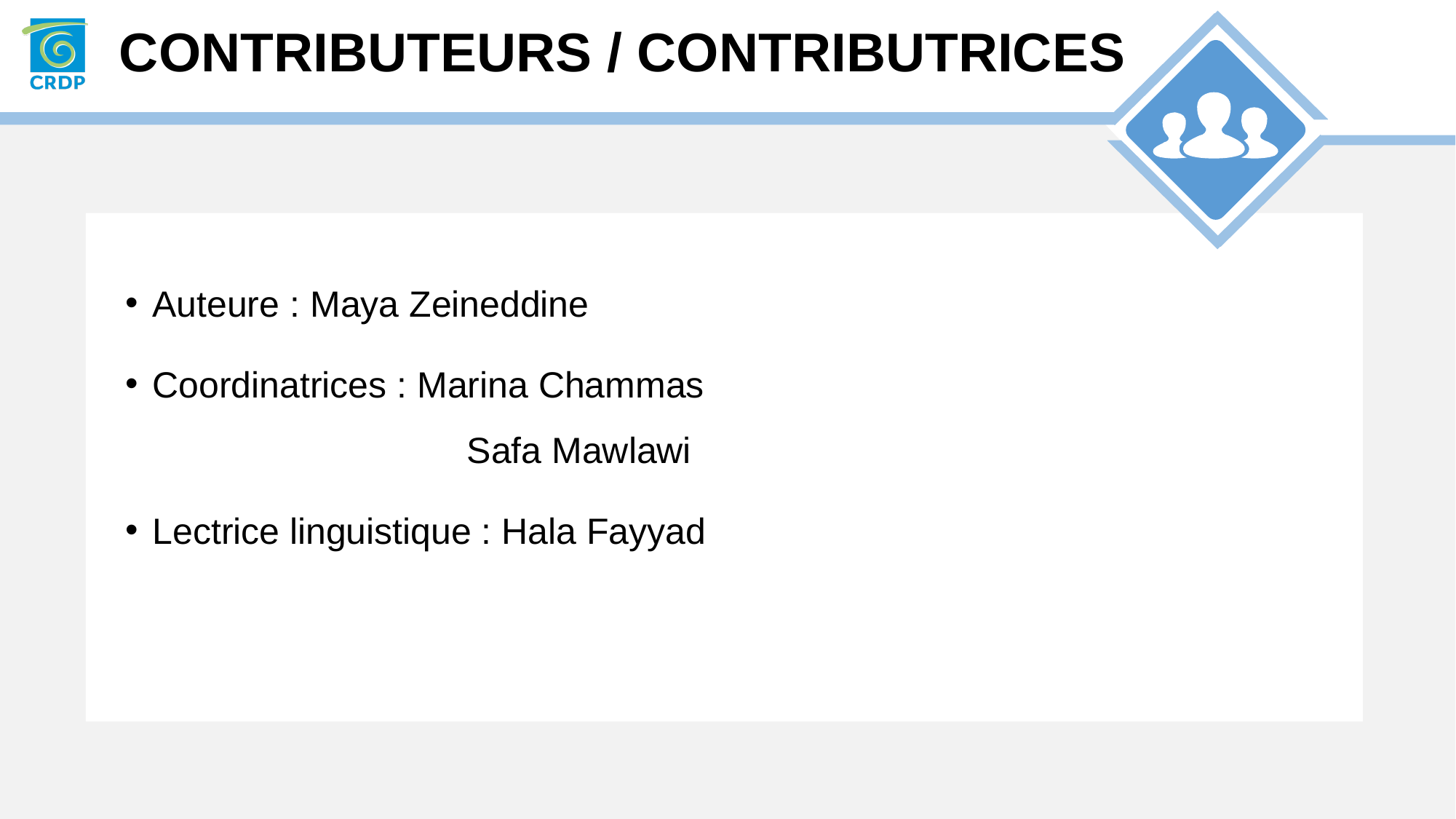

Auteure : Maya Zeineddine
Coordinatrices : Marina Chammas
                               Safa Mawlawi
Lectrice linguistique : Hala Fayyad